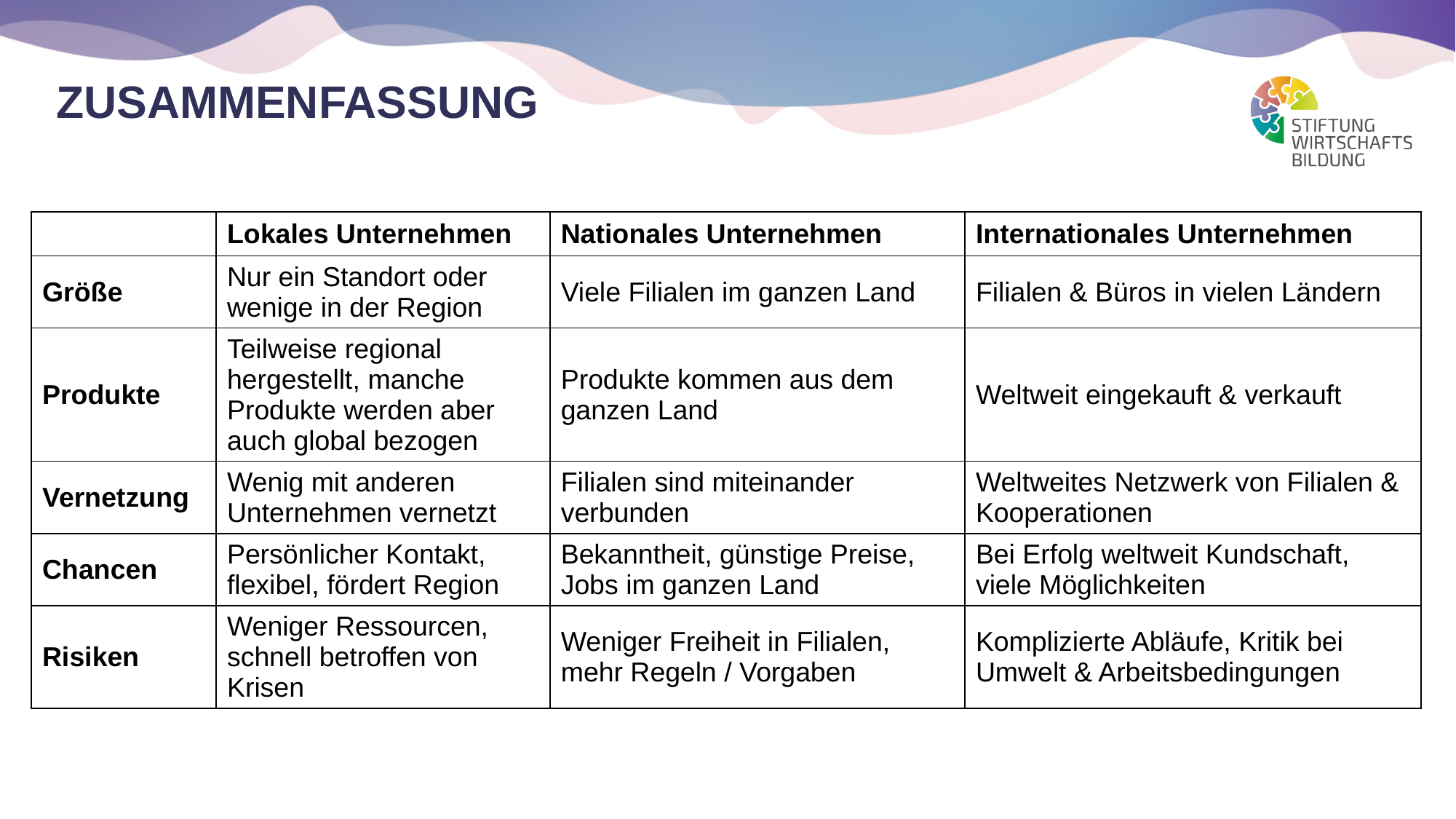

# Zusammenfassung
|  | Lokales Unternehmen | Nationales Unternehmen | Internationales Unternehmen |
| --- | --- | --- | --- |
| Größe | Nur ein Standort oder wenige in der Region | Viele Filialen im ganzen Land | Filialen & Büros in vielen Ländern |
| Produkte | Teilweise regional hergestellt, manche Produkte werden aber auch global bezogen | Produkte kommen aus dem ganzen Land | Weltweit eingekauft & verkauft |
| Vernetzung | Wenig mit anderen Unternehmen vernetzt | Filialen sind miteinander verbunden | Weltweites Netzwerk von Filialen & Kooperationen |
| Chancen | Persönlicher Kontakt, flexibel, fördert Region | Bekanntheit, günstige Preise, Jobs im ganzen Land | Bei Erfolg weltweit Kundschaft, viele Möglichkeiten |
| Risiken | Weniger Ressourcen, schnell betroffen von Krisen | Weniger Freiheit in Filialen, mehr Regeln / Vorgaben | Komplizierte Abläufe, Kritik bei Umwelt & Arbeitsbedingungen |